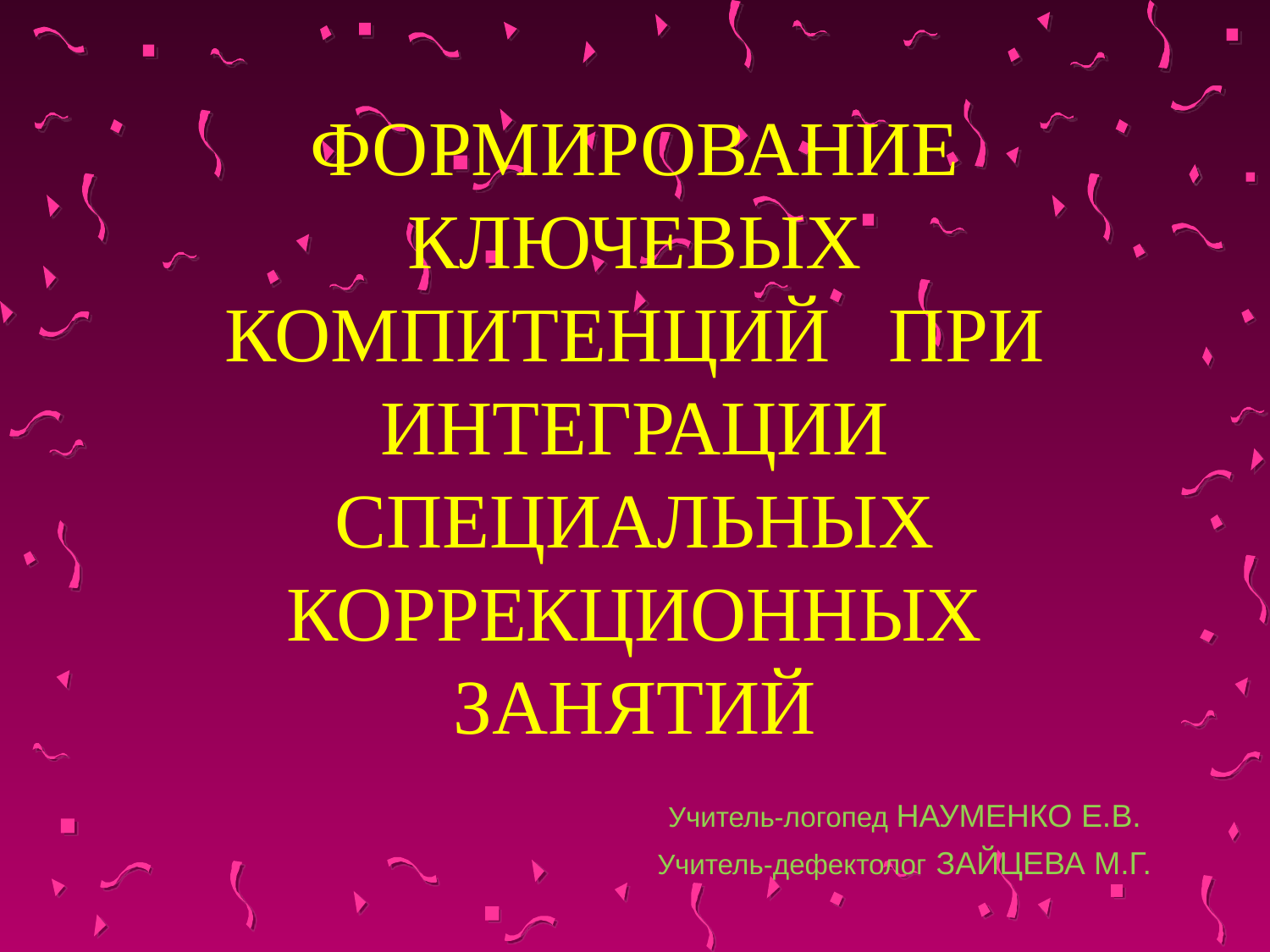

# ФОРМИРОВАНИЕ КЛЮЧЕВЫХ КОМПИТЕНЦИЙ   ПРИ ИНТЕГРАЦИИ СПЕЦИАЛЬНЫХ КОРРЕКЦИОННЫХ ЗАНЯТИЙ Учитель-логопед НАУМЕНКО Е.В. Учитель-дефектолог ЗАЙЦЕВА М.Г.